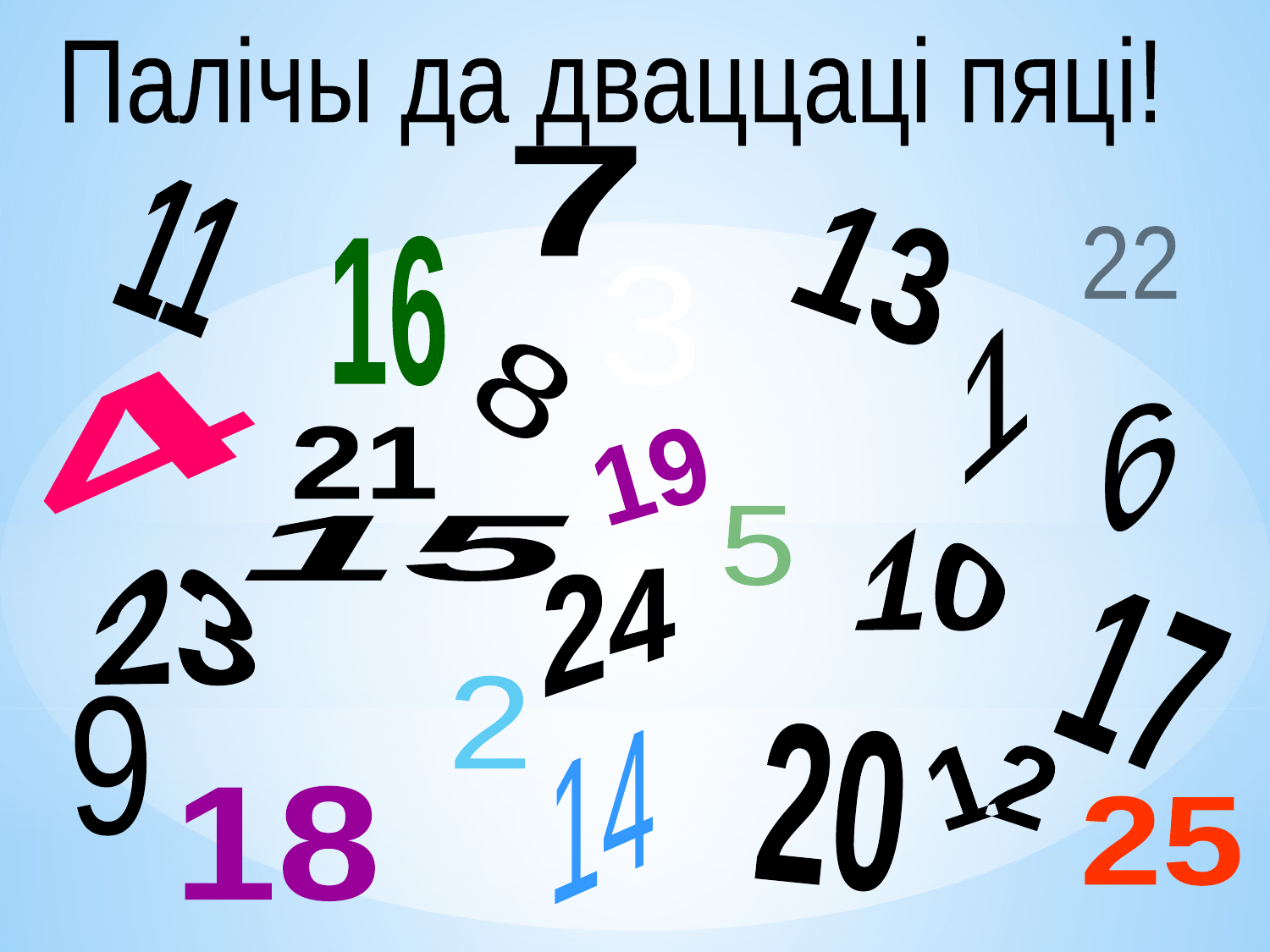

Палічы да дваццаці пяці!
7
11
13
22
16
3
1
8
4
6
21
19
5
15
10
23
24
17
2
9
14
20
12
18
25